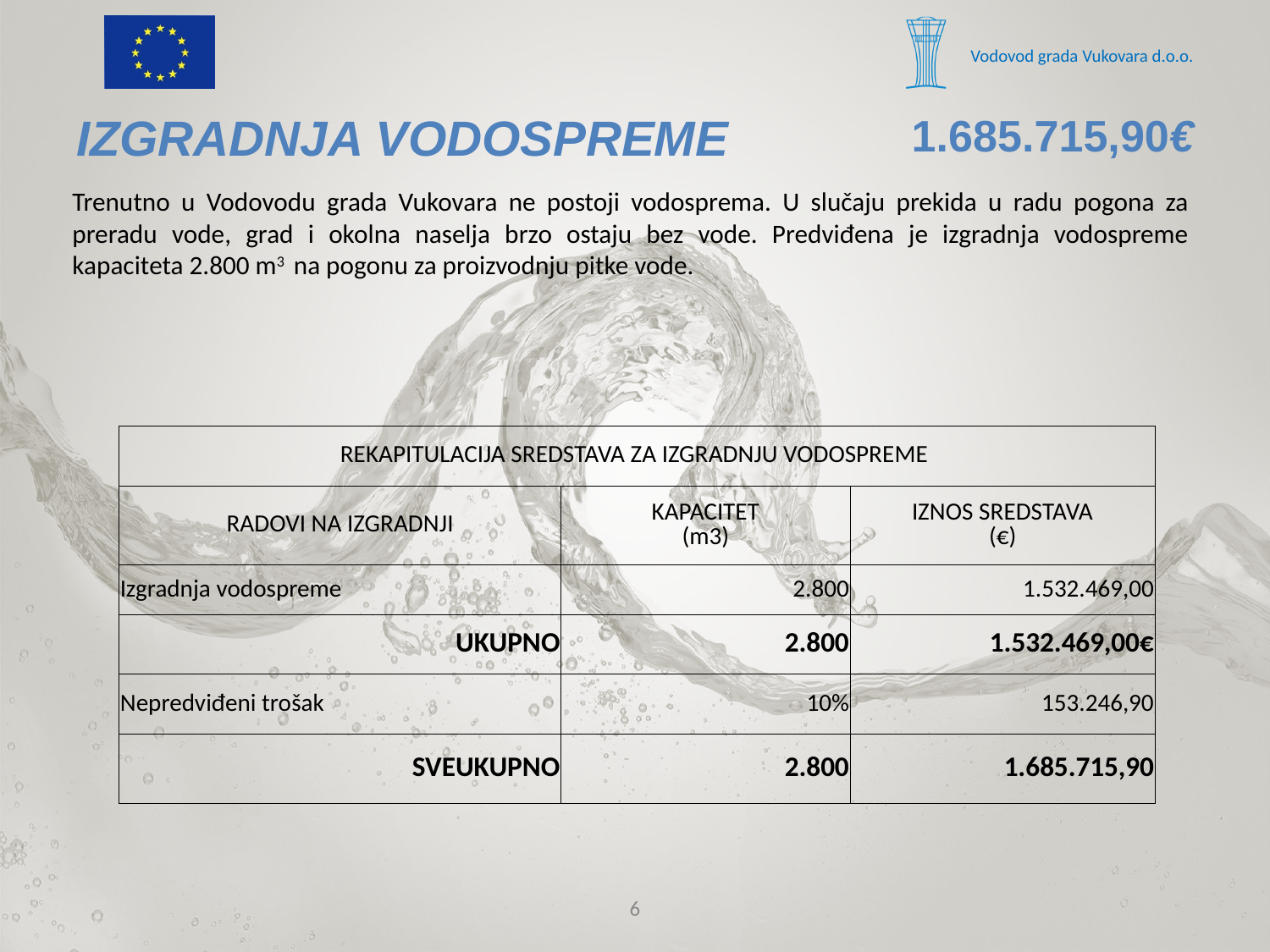

# Izgradnja vodospreme
1.685.715,90€
Trenutno u Vodovodu grada Vukovara ne postoji vodosprema. U slučaju prekida u radu pogona za preradu vode, grad i okolna naselja brzo ostaju bez vode. Predviđena je izgradnja vodospreme kapaciteta 2.800 m3  na pogonu za proizvodnju pitke vode.

| REKAPITULACIJA SREDSTAVA ZA IZGRADNJU VODOSPREME |  |  |
| --- | --- | --- |
| RADOVI NA IZGRADNJI | KAPACITET (m3) | IZNOS SREDSTAVA (€) |
| Izgradnja vodospreme | 2.800 | 1.532.469,00 |
| UKUPNO | 2.800 | 1.532.469,00€ |
| Nepredviđeni trošak | 10% | 153.246,90 |
| SVEUKUPNO | 2.800 | 1.685.715,90 |
6